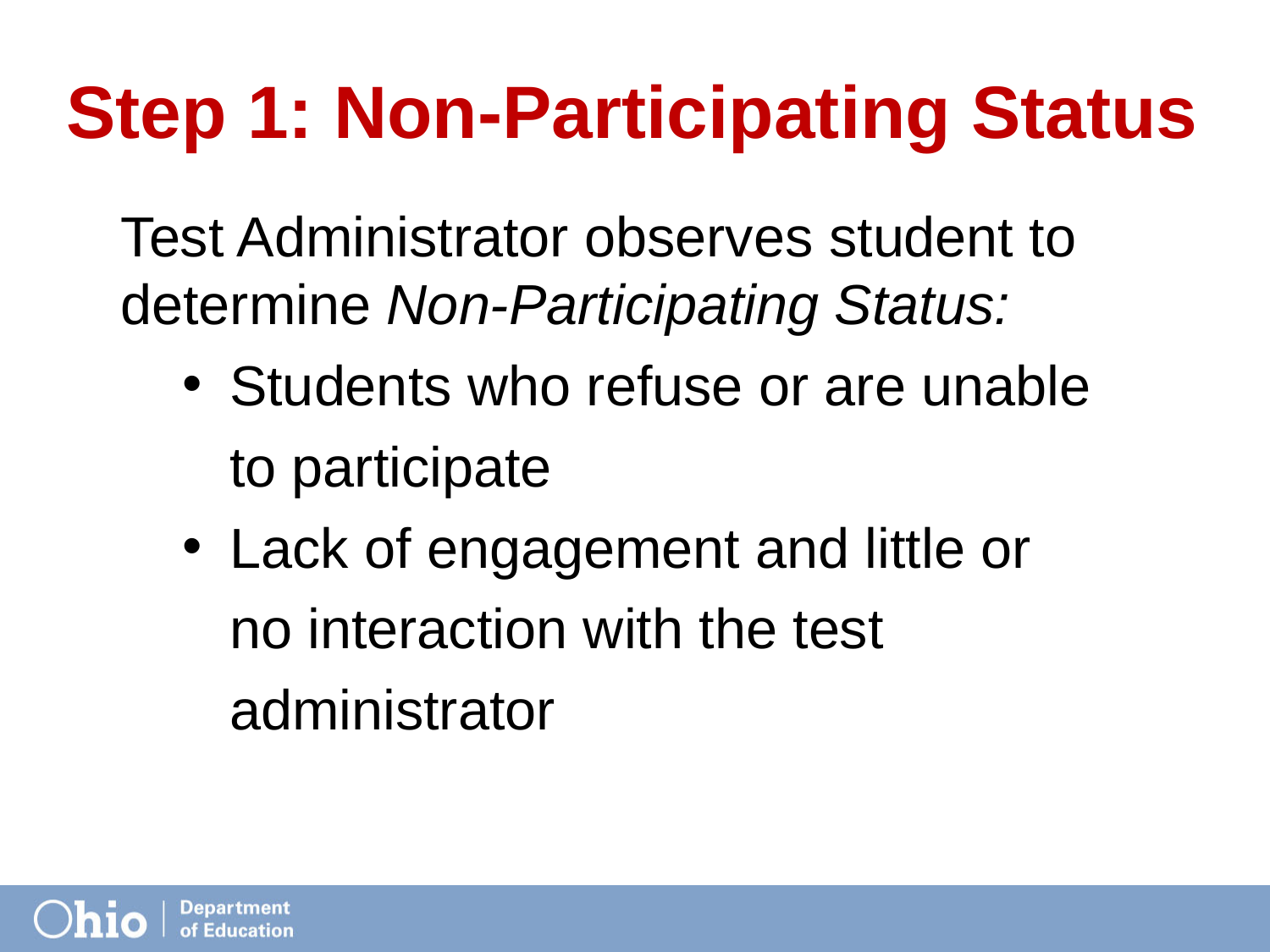

# Step 1: Non-Participating Status
Test Administrator observes student to determine Non-Participating Status:
Students who refuse or are unable to participate
Lack of engagement and little or no interaction with the test administrator